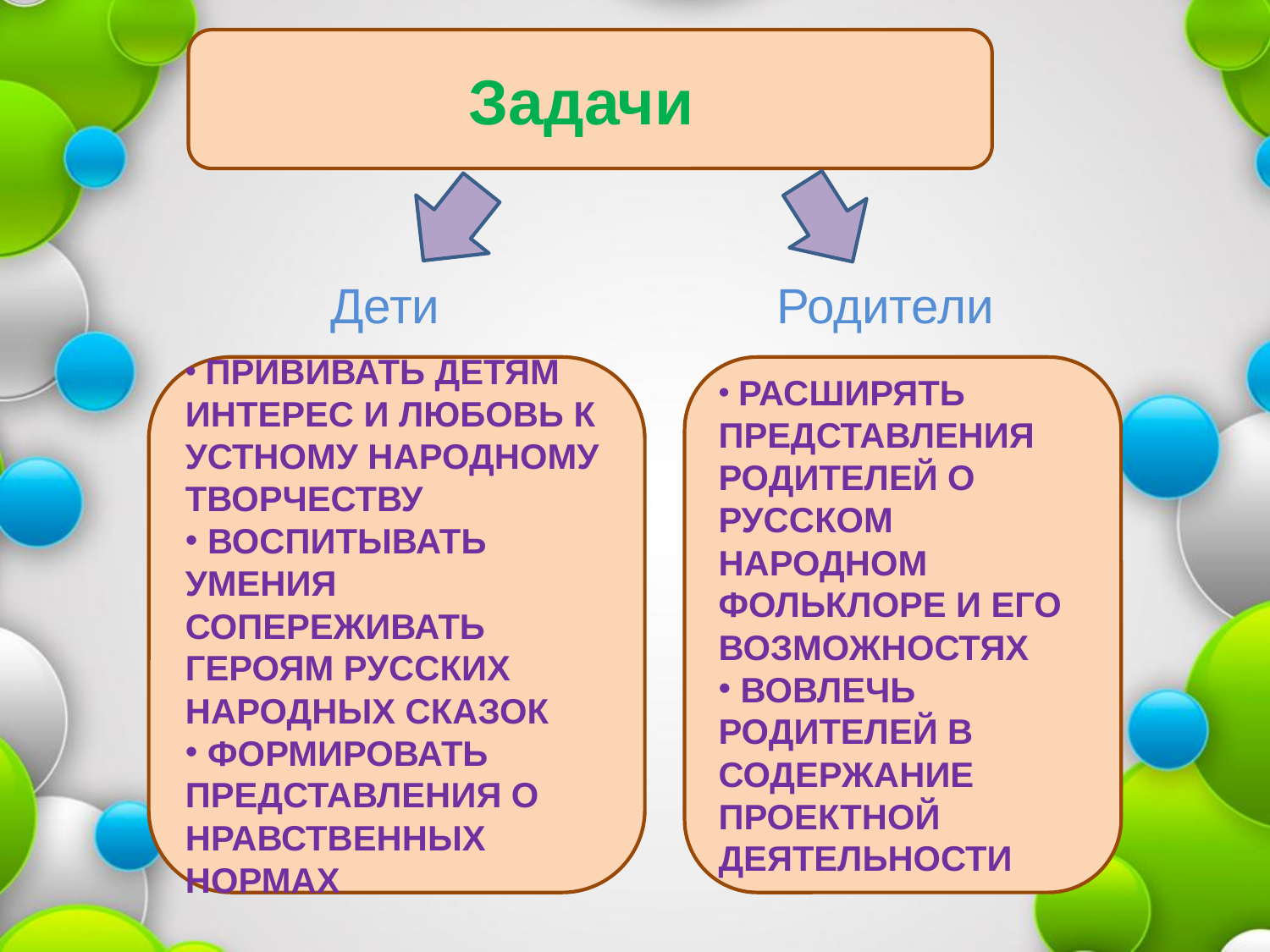

Задачи

Дети
Родители
 ПРИВИВАТЬ ДЕТЯМ ИНТЕРЕС И ЛЮБОВЬ К УСТНОМУ НАРОДНОМУ ТВОРЧЕСТВУ
 ВОСПИТЫВАТЬ УМЕНИЯ СОПЕРЕЖИВАТЬ ГЕРОЯМ РУССКИХ НАРОДНЫХ СКАЗОК
 ФОРМИРОВАТЬ ПРЕДСТАВЛЕНИЯ О НРАВСТВЕННЫХ НОРМАХ
 РАСШИРЯТЬ ПРЕДСТАВЛЕНИЯ РОДИТЕЛЕЙ О РУССКОМ НАРОДНОМ ФОЛЬКЛОРЕ И ЕГО ВОЗМОЖНОСТЯХ
 ВОВЛЕЧЬ РОДИТЕЛЕЙ В СОДЕРЖАНИЕ ПРОЕКТНОЙ ДЕЯТЕЛЬНОСТИ